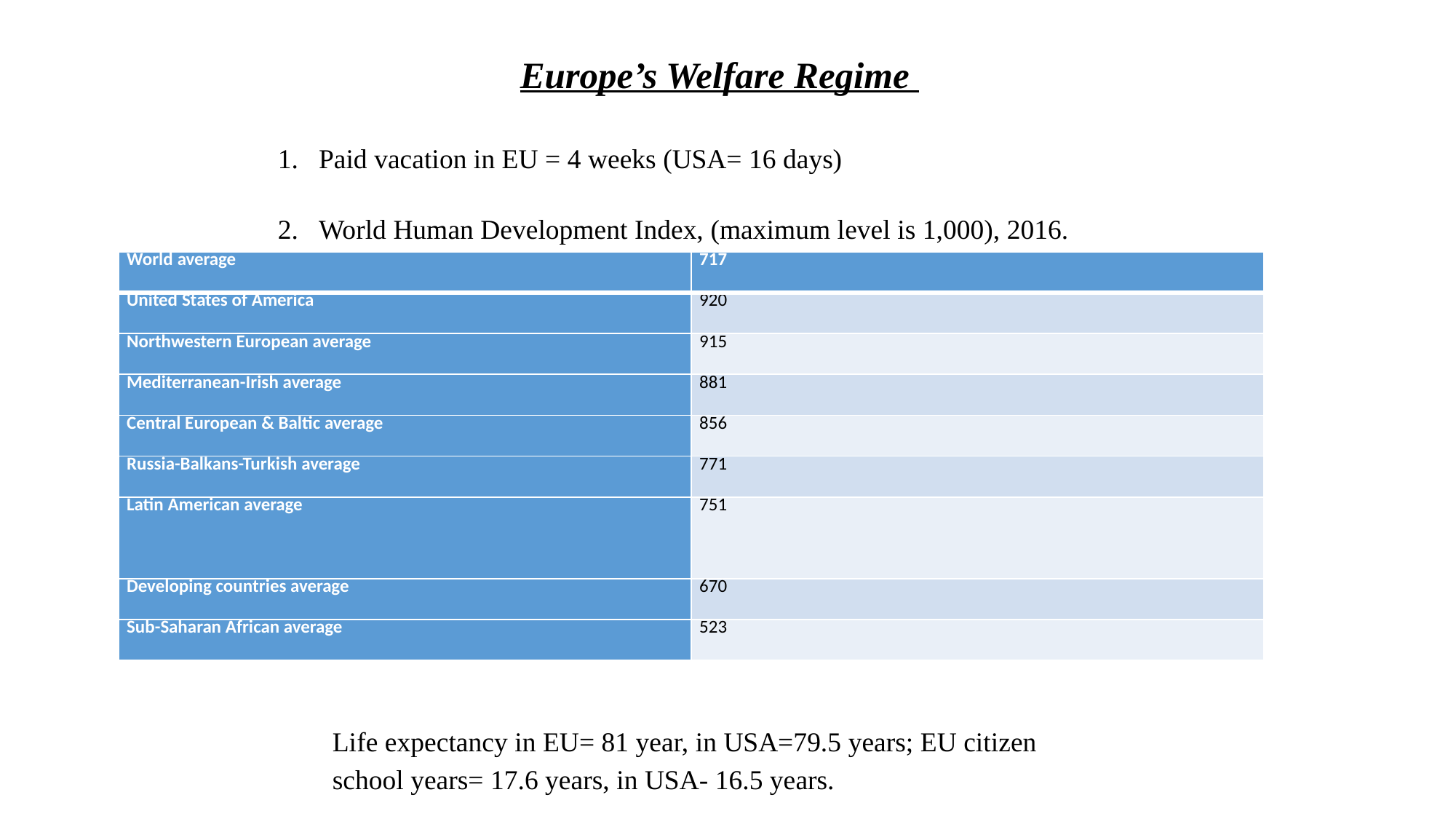

# Europe’s Welfare Regime
Paid vacation in EU = 4 weeks (USA= 16 days)
World Human Development Index, (maximum level is 1,000), 2016.
| World average | 717 |
| --- | --- |
| United States of America | 920 |
| Northwestern European average | 915 |
| Mediterranean-Irish average | 881 |
| Central European & Baltic average | 856 |
| Russia-Balkans-Turkish average | 771 |
| Latin American average | 751 |
| Developing countries average | 670 |
| Sub-Saharan African average | 523 |
Life expectancy in EU= 81 year, in USA=79.5 years; EU citizen school years= 17.6 years, in USA- 16.5 years.